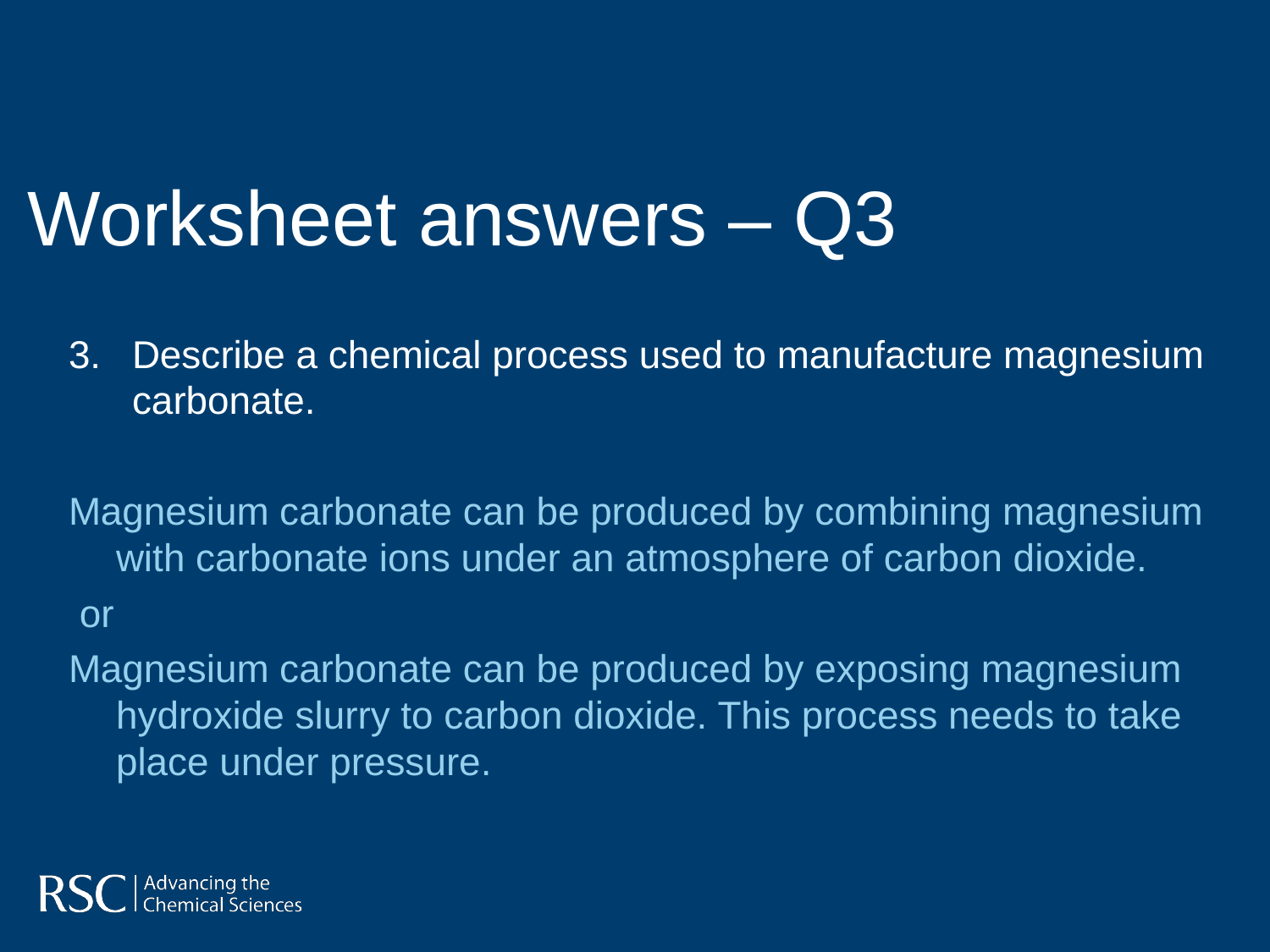

Worksheet answers – Q3

Describe a chemical process used to manufacture magnesium carbonate.

Magnesium carbonate can be produced by combining magnesium with carbonate ions under an atmosphere of carbon dioxide.
 or
Magnesium carbonate can be produced by exposing magnesium hydroxide slurry to carbon dioxide. This process needs to take place under pressure.